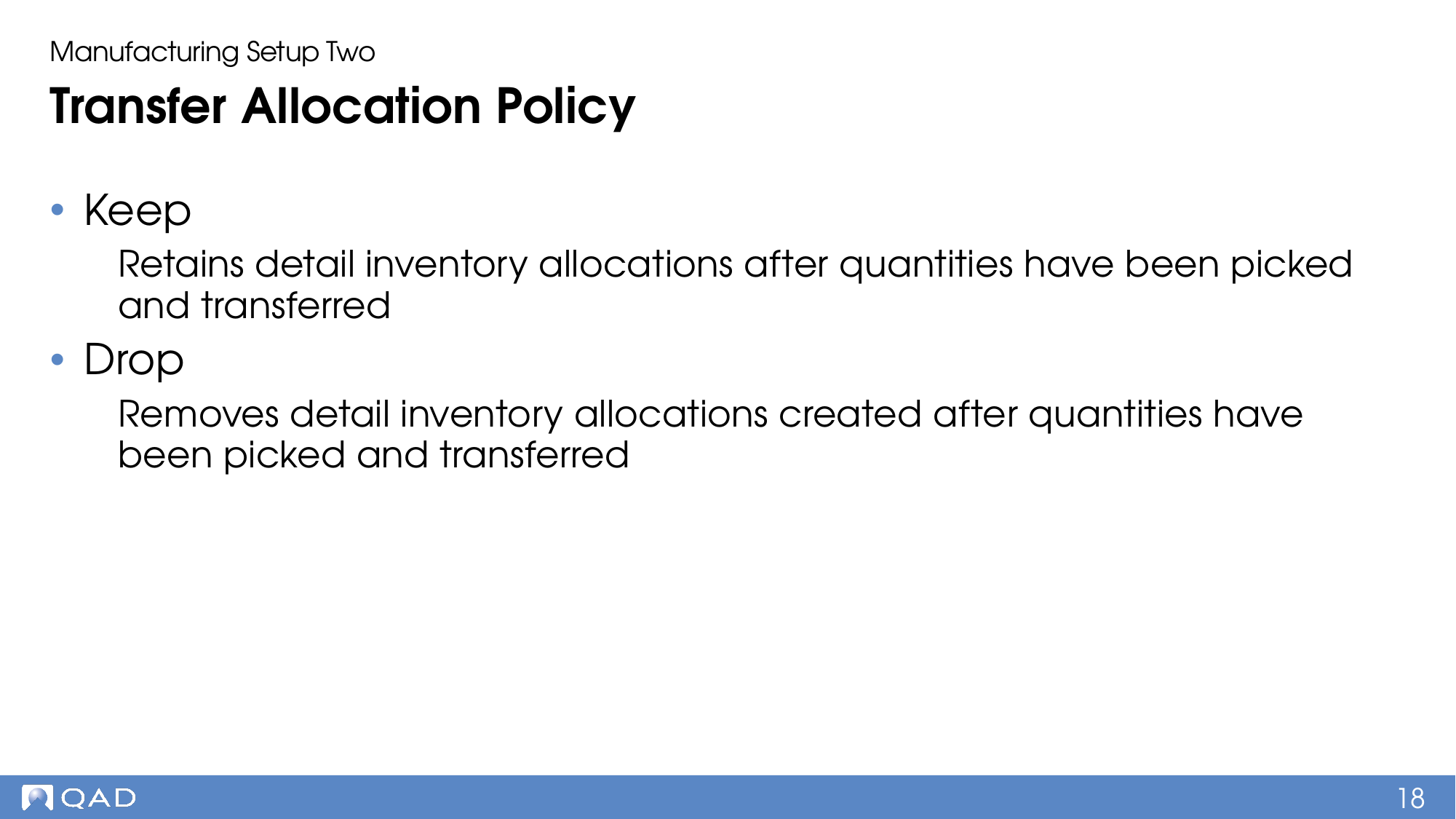

Manufacturing Setup Two
# Transfer Allocation Policy
Keep
Retains detail inventory allocations after quantities have been picked and transferred
Drop
Removes detail inventory allocations created after quantities have been picked and transferred
18